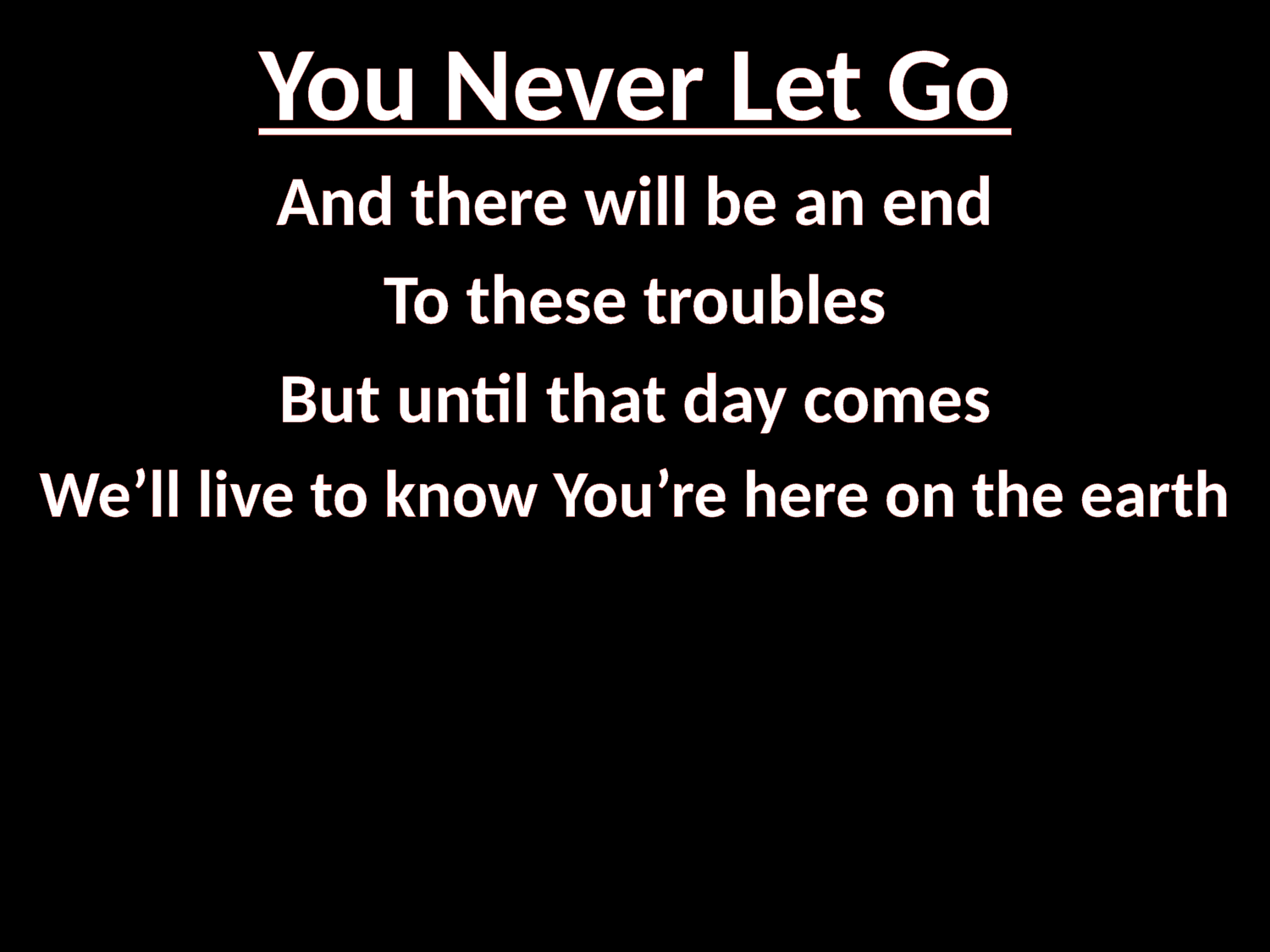

# You Never Let Go
And there will be an end
To these troubles
But until that day comes
We’ll live to know You’re here on the earth